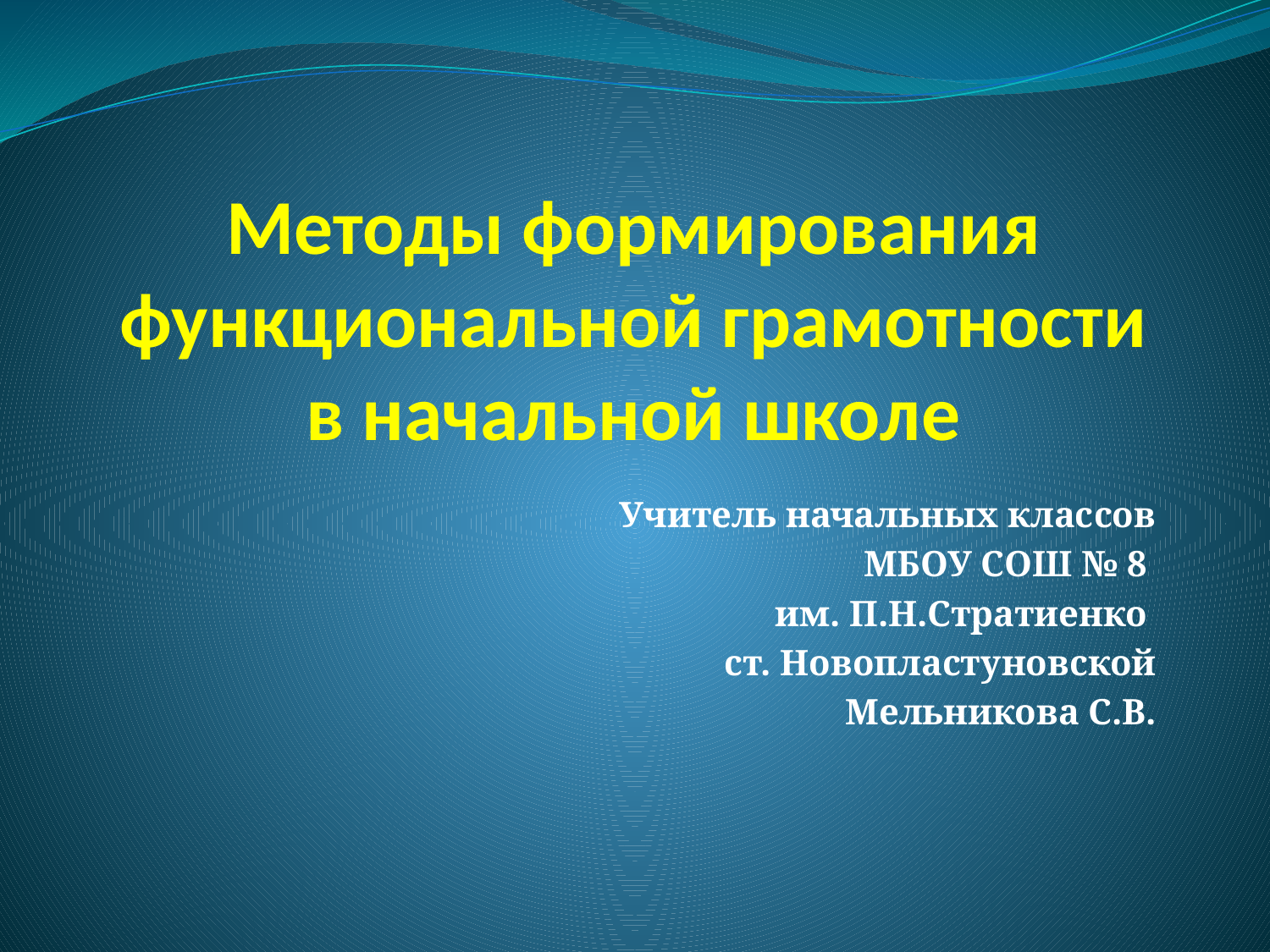

# Методы формирования функциональной грамотности в начальной школе
Учитель начальных классов
 МБОУ СОШ № 8
им. П.Н.Стратиенко
ст. Новопластуновской
Мельникова С.В.